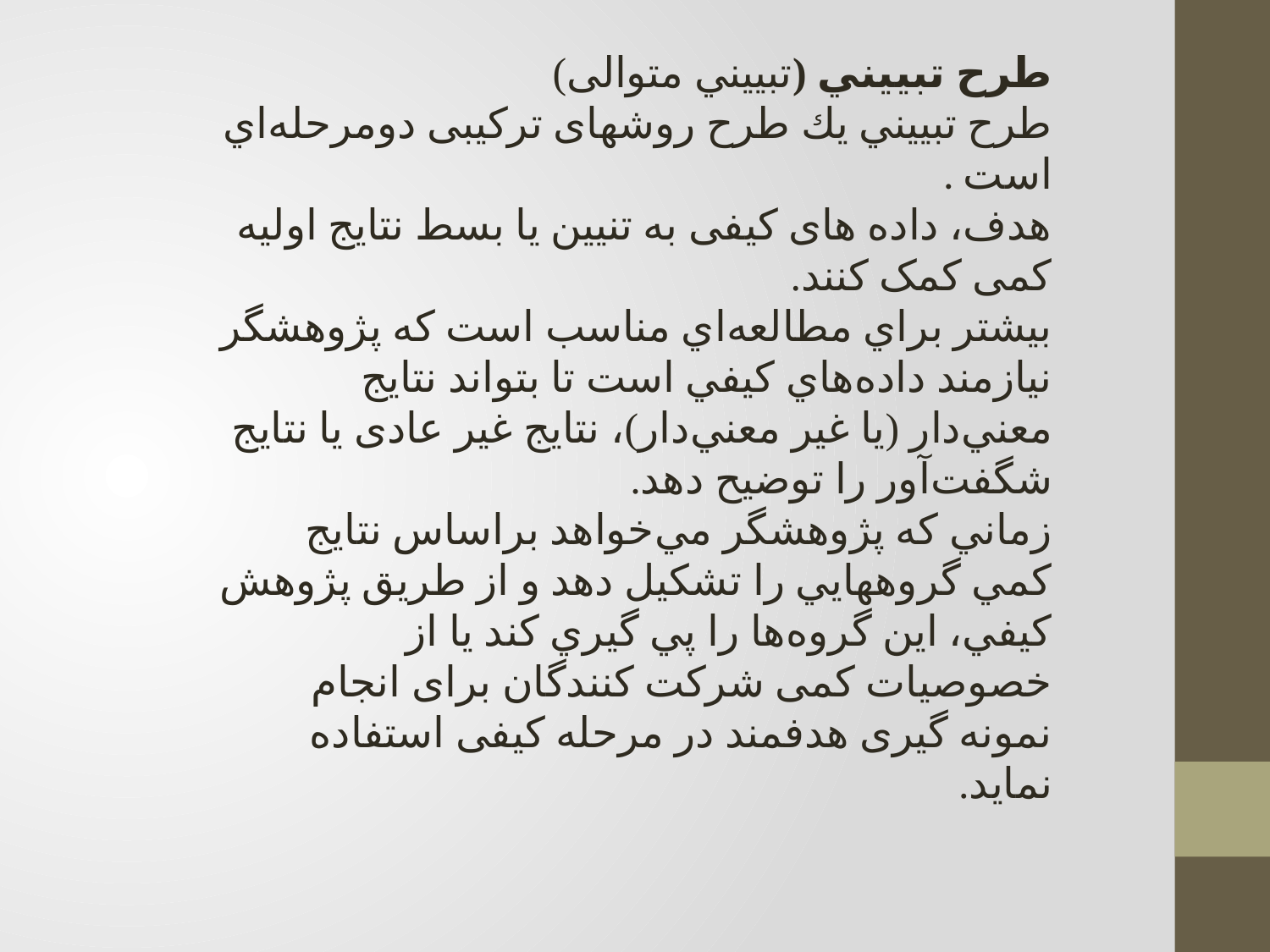

طرح تبييني (تبييني متوالی)
طرح تبييني يك طرح روشهای ترکیبی دومرحله‌اي است .
هدف، داده های کیفی به تنیین یا بسط نتایج اولیه کمی کمک کنند.
بيشتر براي مطالعه‌اي مناسب است كه پژوهشگر نيازمند داده‌هاي كيفي است تا بتواند نتايج معني‌دار (يا غير معني‌دار)، نتايج غیر عادی يا نتايج شگفت‌آور را توضيح دهد.
زماني كه پژوهشگر مي‌خواهد براساس نتايج كمي گروههايي را تشکیل دهد و از طريق پژوهش كيفي، اين گروه‌ها را پي گيري كند یا از خصوصیات کمی شرکت کنندگان برای انجام نمونه گیری هدفمند در مرحله کیفی استفاده نماید.